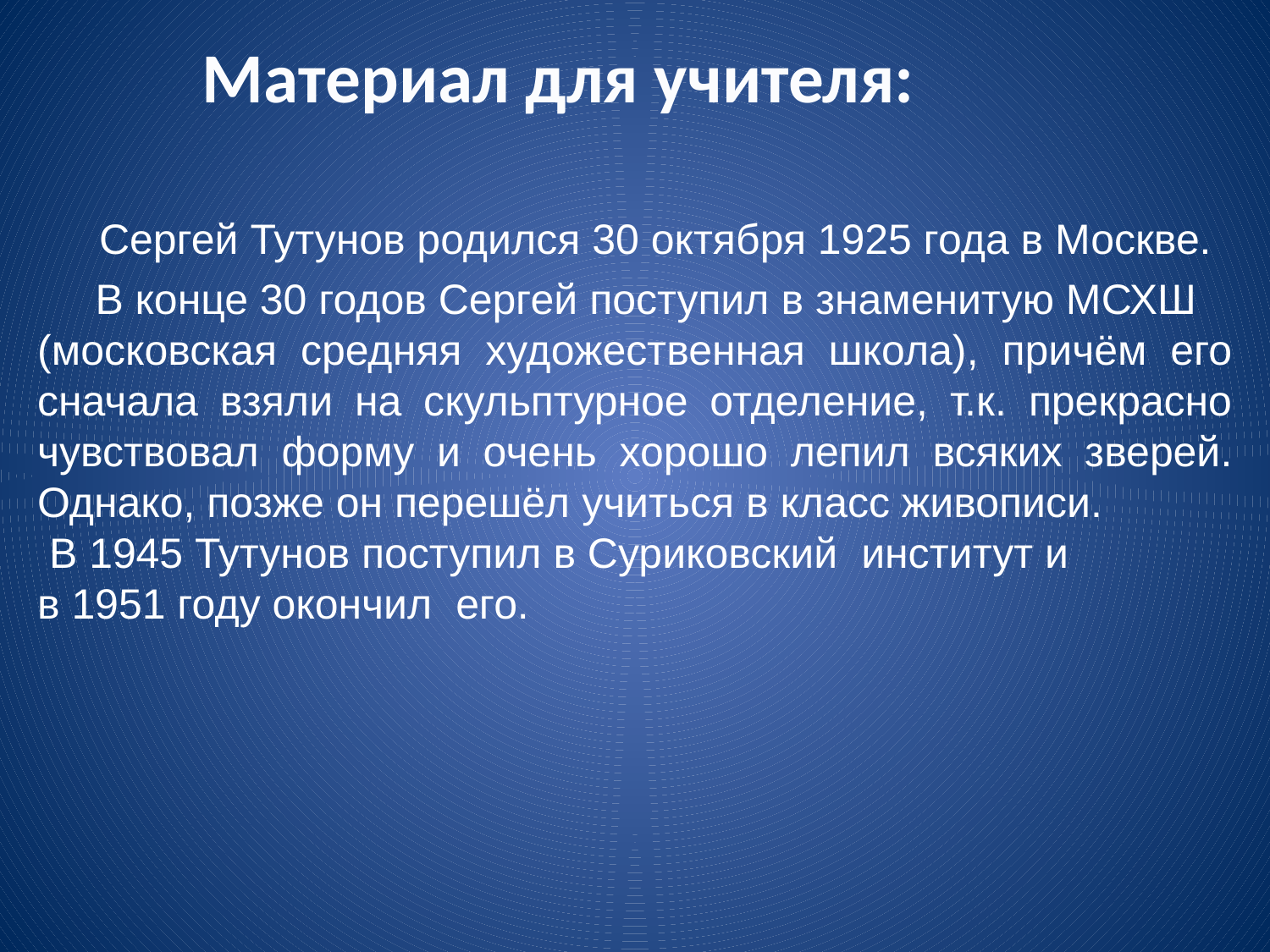

Материал для учителя:

   Сергей Тутунов родился 30 октября 1925 года в Москве.
        В конце 30 годов Сергей поступил в знаменитую МСХШ    (московская средняя художественная школа), причём его сначала взяли на скульптурное отделение, т.к. прекрасно чувствовал форму и очень хорошо лепил всяких зверей. Однако, позже он перешёл учиться в класс живописи.
 В 1945 Тутунов поступил в Суриковский  институт и
в 1951 году окончил  его.